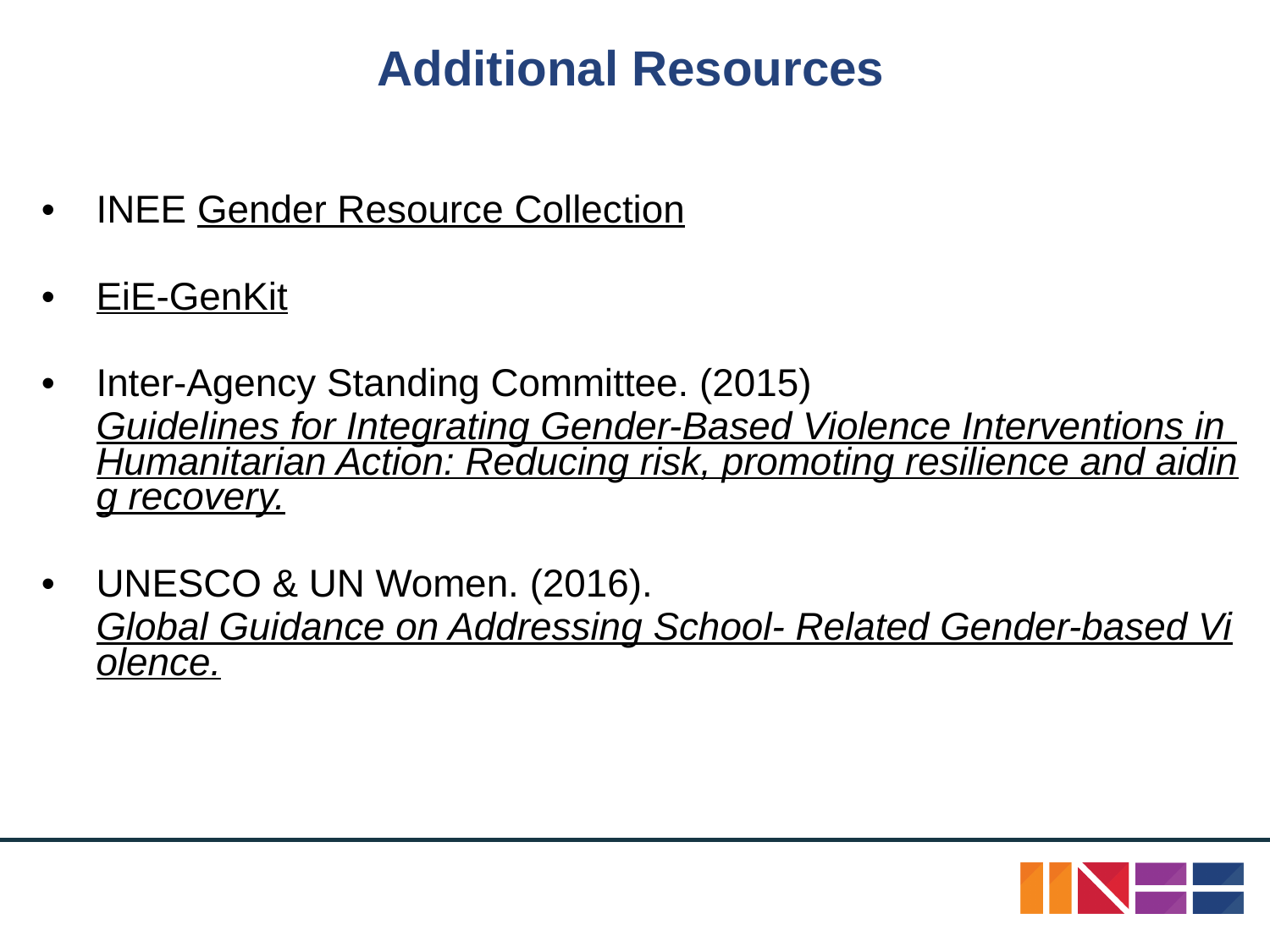

# Additional Resources
INEE Gender Resource Collection

EiE-GenKit

Inter-Agency Standing Committee. (2015) Guidelines for Integrating Gender-Based Violence Interventions in Humanitarian Action: Reducing risk, promoting resilience and aiding recovery.

UNESCO & UN Women. (2016). Global Guidance on Addressing School- Related Gender-based Violence.